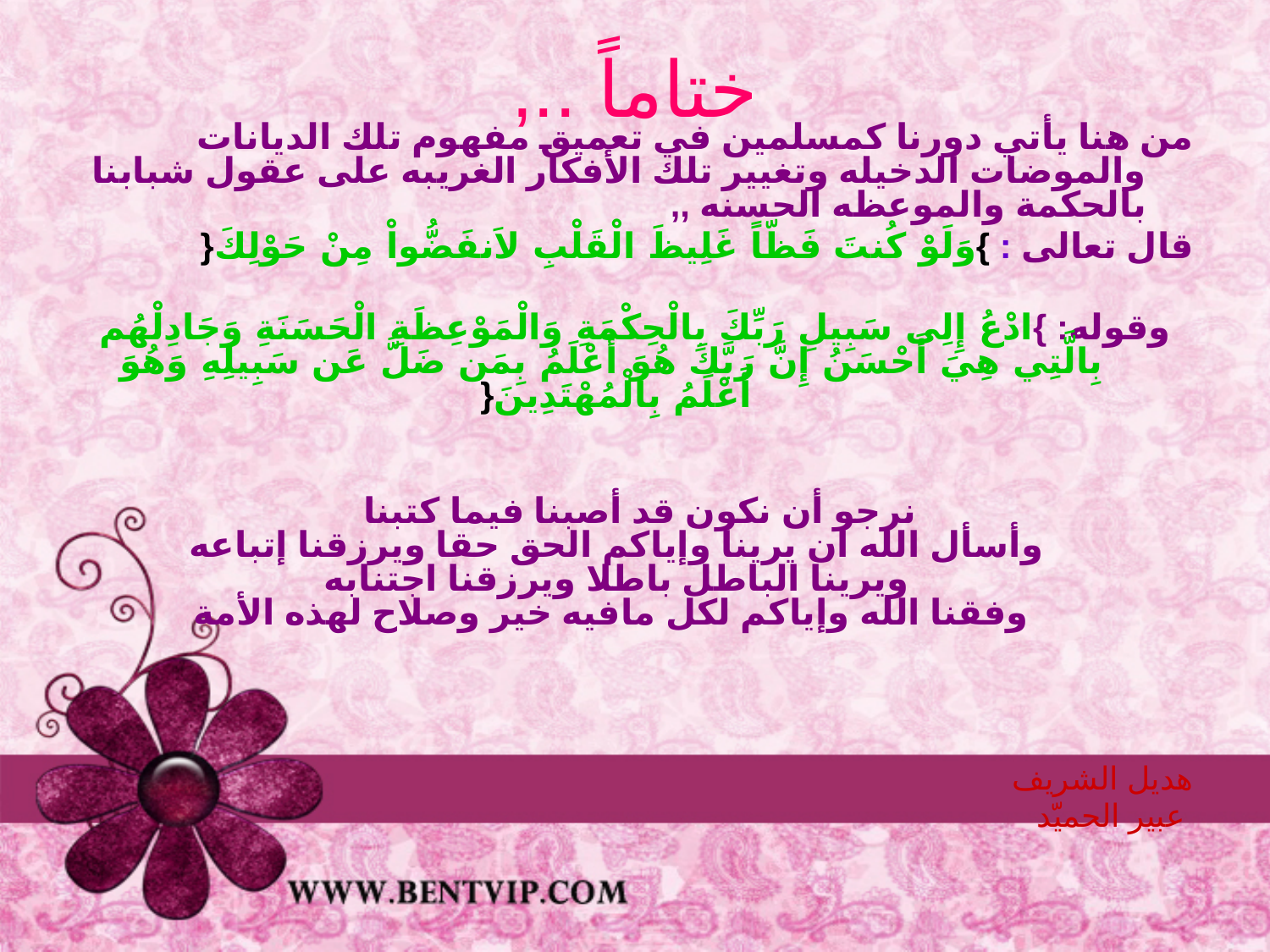

# ختاماً ..,
من هنا يأتي دورنا كمسلمين في تعميق مفهوم تلك الديانات والموضات الدخيله وتغيير تلك الأفكار الغريبه على عقول شبابنا بالحكمة والموعظه الحسنه ,,
قال تعالى : }وَلَوْ كُنتَ فَظّاً غَلِيظَ الْقَلْبِ لاَنفَضُّواْ مِنْ حَوْلِكَ{

وقوله: }ادْعُ إِلِى سَبِيلِ رَبِّكَ بِالْحِكْمَةِ وَالْمَوْعِظَةِ الْحَسَنَةِ وَجَادِلْهُم بِالَّتِي هِيَ أَحْسَنُ إِنَّ رَبَّكَ هُوَ أَعْلَمُ بِمَن ضَلَّ عَن سَبِيلِهِ وَهُوَ أَعْلَمُ بِالْمُهْتَدِينَ{

نرجو أن نكون قد أصبنا فيما كتبنا
وأسأل الله ان يرينا وإياكم الحق حقا ويرزقنا إتباعه
ويرينا الباطل باطلا ويرزقنا اجتنابه
وفقنا الله وإياكم لكل مافيه خير وصلاح لهذه الأمة

هديل الشريف
 عبير الحميّد